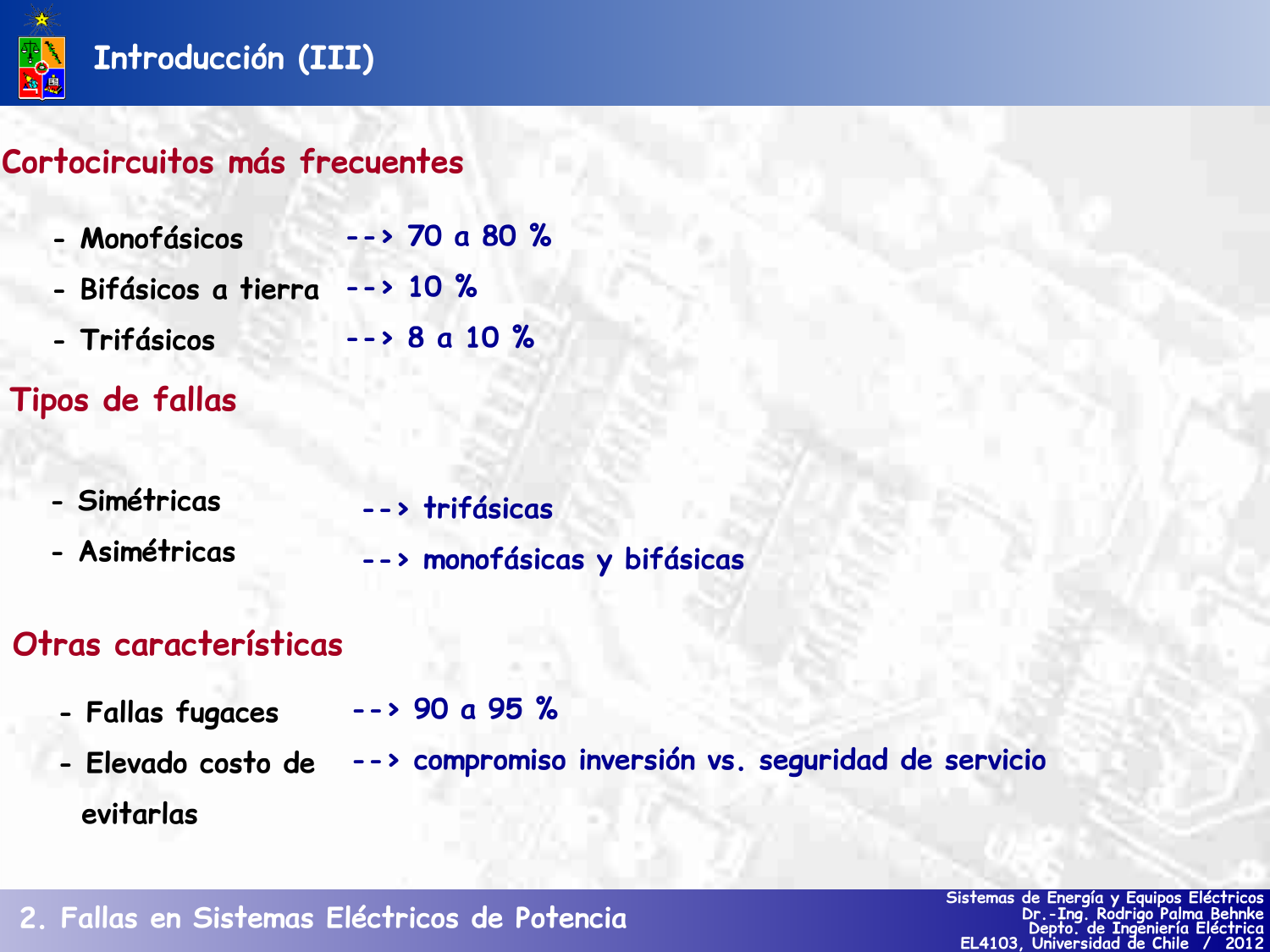

Introducción (III)
Cortocircuitos más frecuentes
--> 70 a 80 %
--> 10 %
--> 8 a 10 %
- Monofásicos
- Bifásicos a tierra
- Trifásicos
Tipos de fallas
- Simétricas
- Asimétricas
--> trifásicas
--> monofásicas y bifásicas
Otras características
--> 90 a 95 %
--> compromiso inversión vs. seguridad de servicio

- Fallas fugaces
- Elevado costo de
  evitarlas
2. Fallas en Sistemas Eléctricos de Potencia